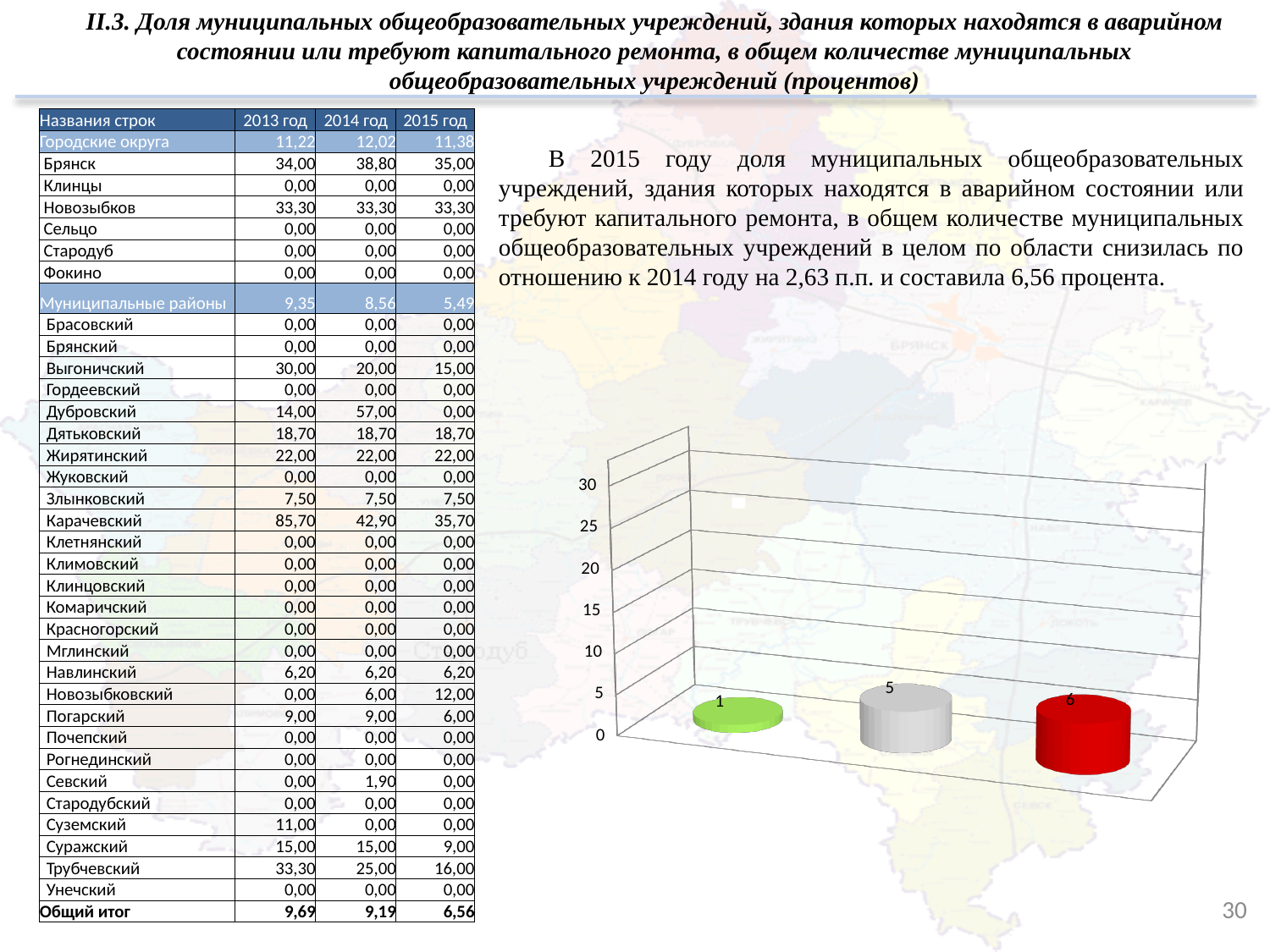

II.3. Доля муниципальных общеобразовательных учреждений, здания которых находятся в аварийном состоянии или требуют капитального ремонта, в общем количестве муниципальных общеобразовательных учреждений (процентов)
| Названия строк | 2013 год | 2014 год | 2015 год |
| --- | --- | --- | --- |
| Городские округа | 11,22 | 12,02 | 11,38 |
| Брянск | 34,00 | 38,80 | 35,00 |
| Клинцы | 0,00 | 0,00 | 0,00 |
| Новозыбков | 33,30 | 33,30 | 33,30 |
| Сельцо | 0,00 | 0,00 | 0,00 |
| Стародуб | 0,00 | 0,00 | 0,00 |
| Фокино | 0,00 | 0,00 | 0,00 |
| Муниципальные районы | 9,35 | 8,56 | 5,49 |
| Брасовский | 0,00 | 0,00 | 0,00 |
| Брянский | 0,00 | 0,00 | 0,00 |
| Выгоничский | 30,00 | 20,00 | 15,00 |
| Гордеевский | 0,00 | 0,00 | 0,00 |
| Дубровский | 14,00 | 57,00 | 0,00 |
| Дятьковский | 18,70 | 18,70 | 18,70 |
| Жирятинский | 22,00 | 22,00 | 22,00 |
| Жуковский | 0,00 | 0,00 | 0,00 |
| Злынковский | 7,50 | 7,50 | 7,50 |
| Карачевский | 85,70 | 42,90 | 35,70 |
| Клетнянский | 0,00 | 0,00 | 0,00 |
| Климовский | 0,00 | 0,00 | 0,00 |
| Клинцовский | 0,00 | 0,00 | 0,00 |
| Комаричский | 0,00 | 0,00 | 0,00 |
| Красногорский | 0,00 | 0,00 | 0,00 |
| Мглинский | 0,00 | 0,00 | 0,00 |
| Навлинский | 6,20 | 6,20 | 6,20 |
| Новозыбковский | 0,00 | 6,00 | 12,00 |
| Погарский | 9,00 | 9,00 | 6,00 |
| Почепский | 0,00 | 0,00 | 0,00 |
| Рогнединский | 0,00 | 0,00 | 0,00 |
| Севский | 0,00 | 1,90 | 0,00 |
| Стародубский | 0,00 | 0,00 | 0,00 |
| Суземский | 11,00 | 0,00 | 0,00 |
| Суражский | 15,00 | 15,00 | 9,00 |
| Трубчевский | 33,30 | 25,00 | 16,00 |
| Унечский | 0,00 | 0,00 | 0,00 |
| Общий итог | 9,69 | 9,19 | 6,56 |
В 2015 году доля муниципальных общеобразовательных учреждений, здания которых находятся в аварийном состоянии или требуют капитального ремонта, в общем количестве муниципальных общеобразовательных учреждений в целом по области снизилась по отношению к 2014 году на 2,63 п.п. и составила 6,56 процента.

[unsupported chart]

30